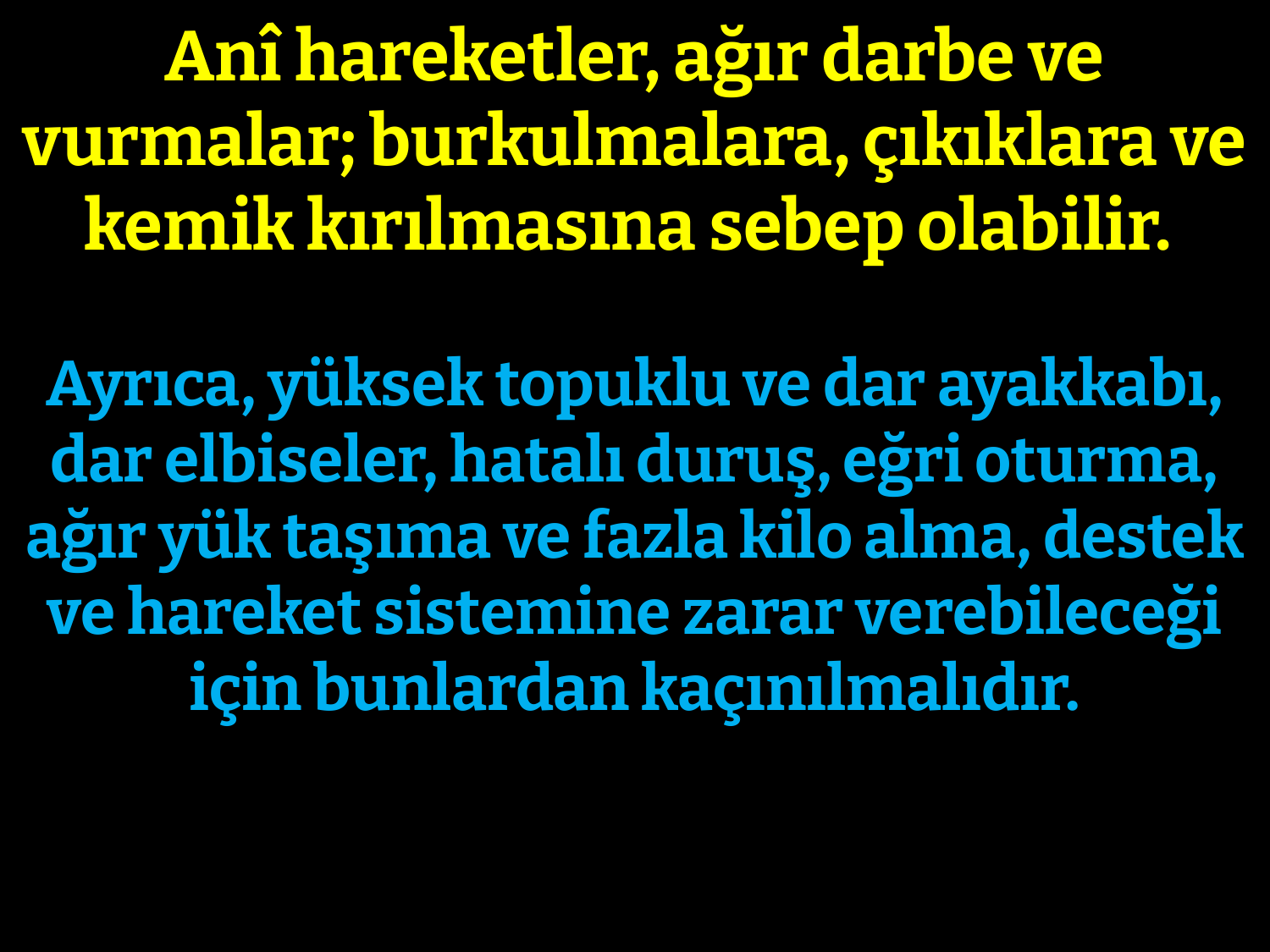

Anî hareketler, ağır darbe ve vurmalar; burkulmalara, çıkıklara ve kemik kırılmasına sebep olabilir.
#
Ayrıca, yüksek topuklu ve dar ayakkabı, dar elbiseler, hatalı duruş, eğri oturma, ağır yük taşıma ve fazla kilo alma, destek ve hareket sistemine zarar verebileceği için bunlardan kaçınılmalıdır.